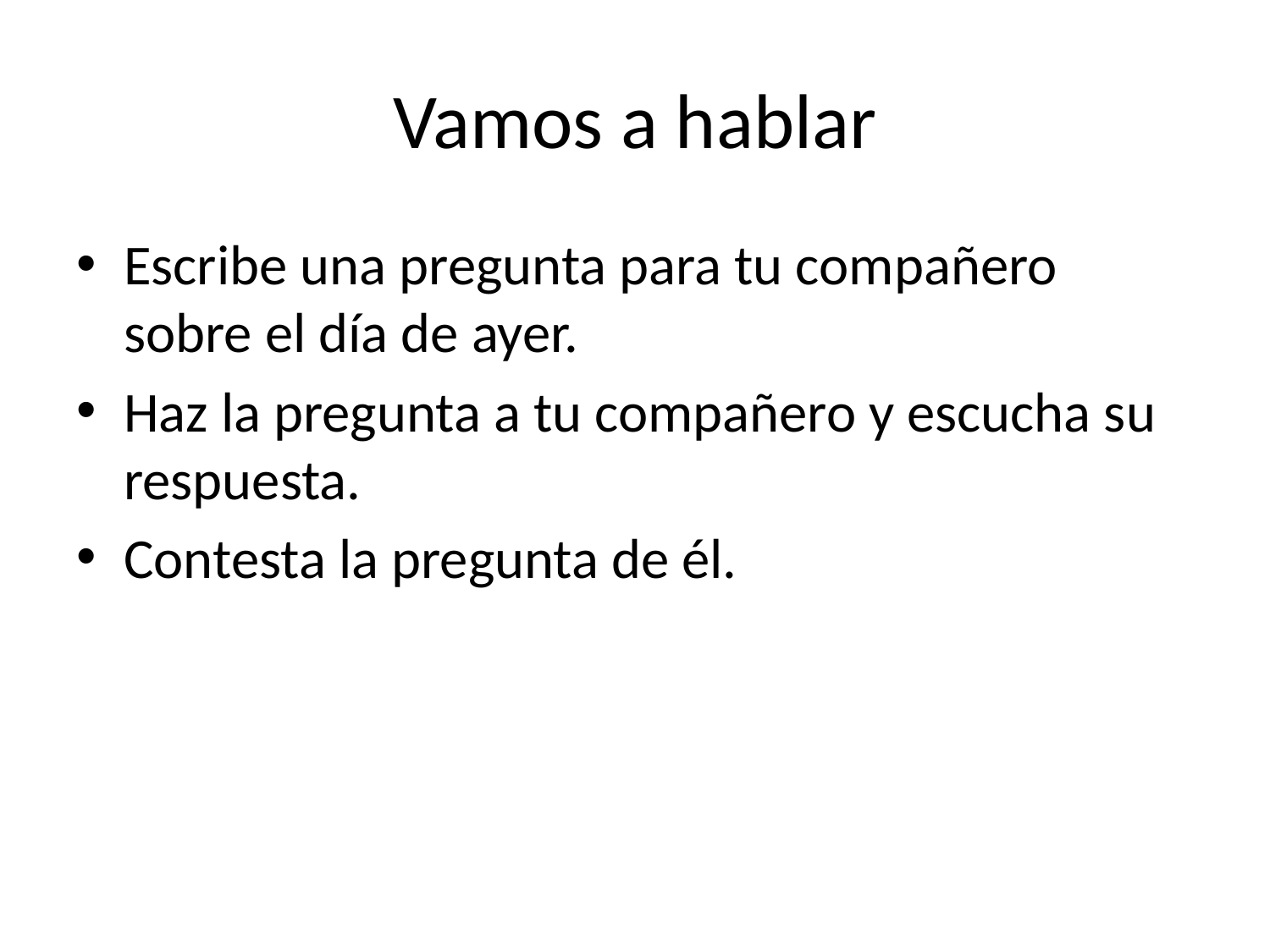

# Vamos a hablar
Escribe una pregunta para tu compañero sobre el día de ayer.
Haz la pregunta a tu compañero y escucha su respuesta.
Contesta la pregunta de él.